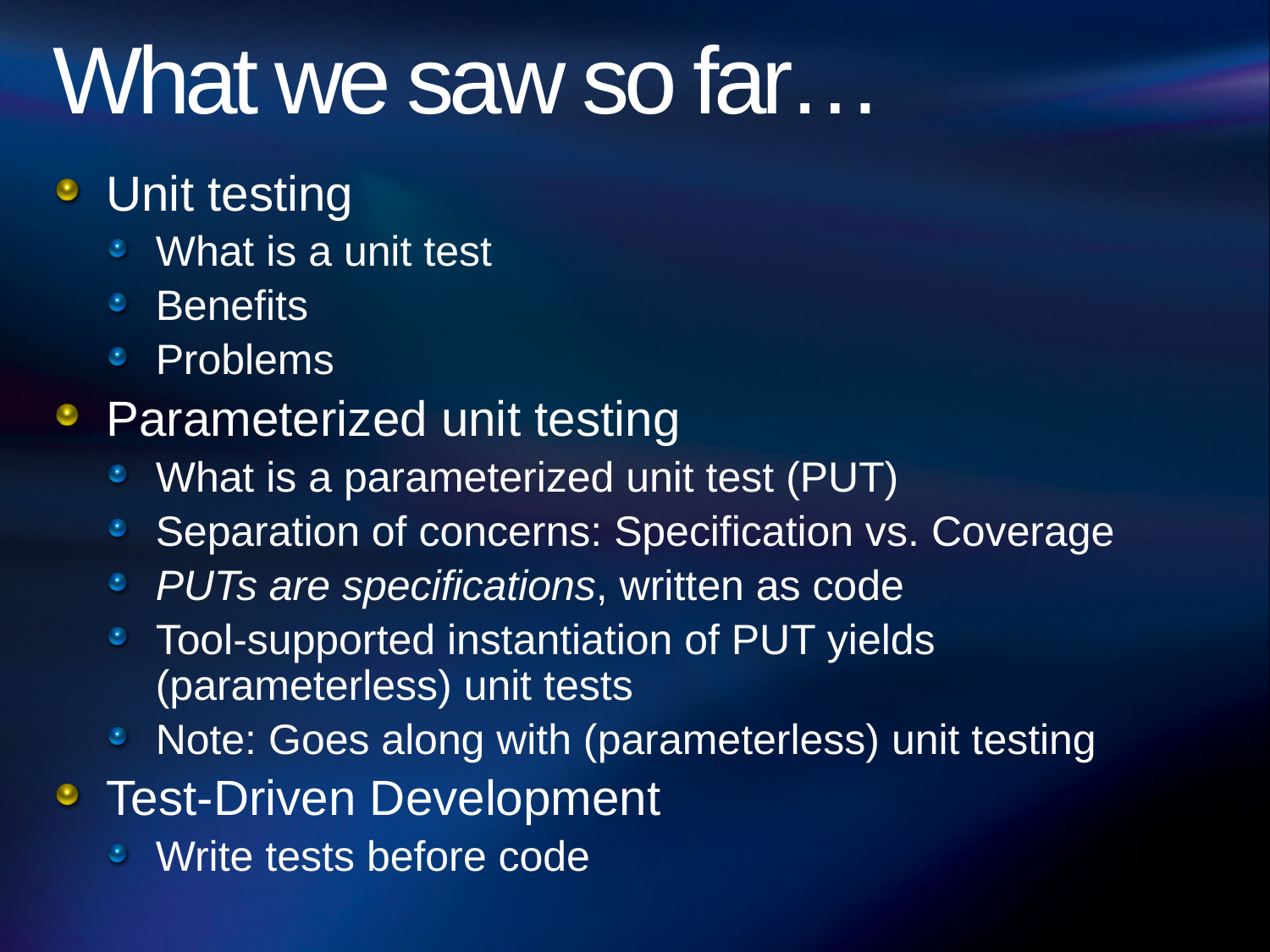

# What we saw so far…
Unit testing
What is a unit test
Benefits
Problems
Parameterized unit testing
What is a parameterized unit test (PUT)
Separation of concerns: Specification vs. Coverage
PUTs are specifications, written as code
Tool-supported instantiation of PUT yields (parameterless) unit tests
Note: Goes along with (parameterless) unit testing
Test-Driven Development
Write tests before code